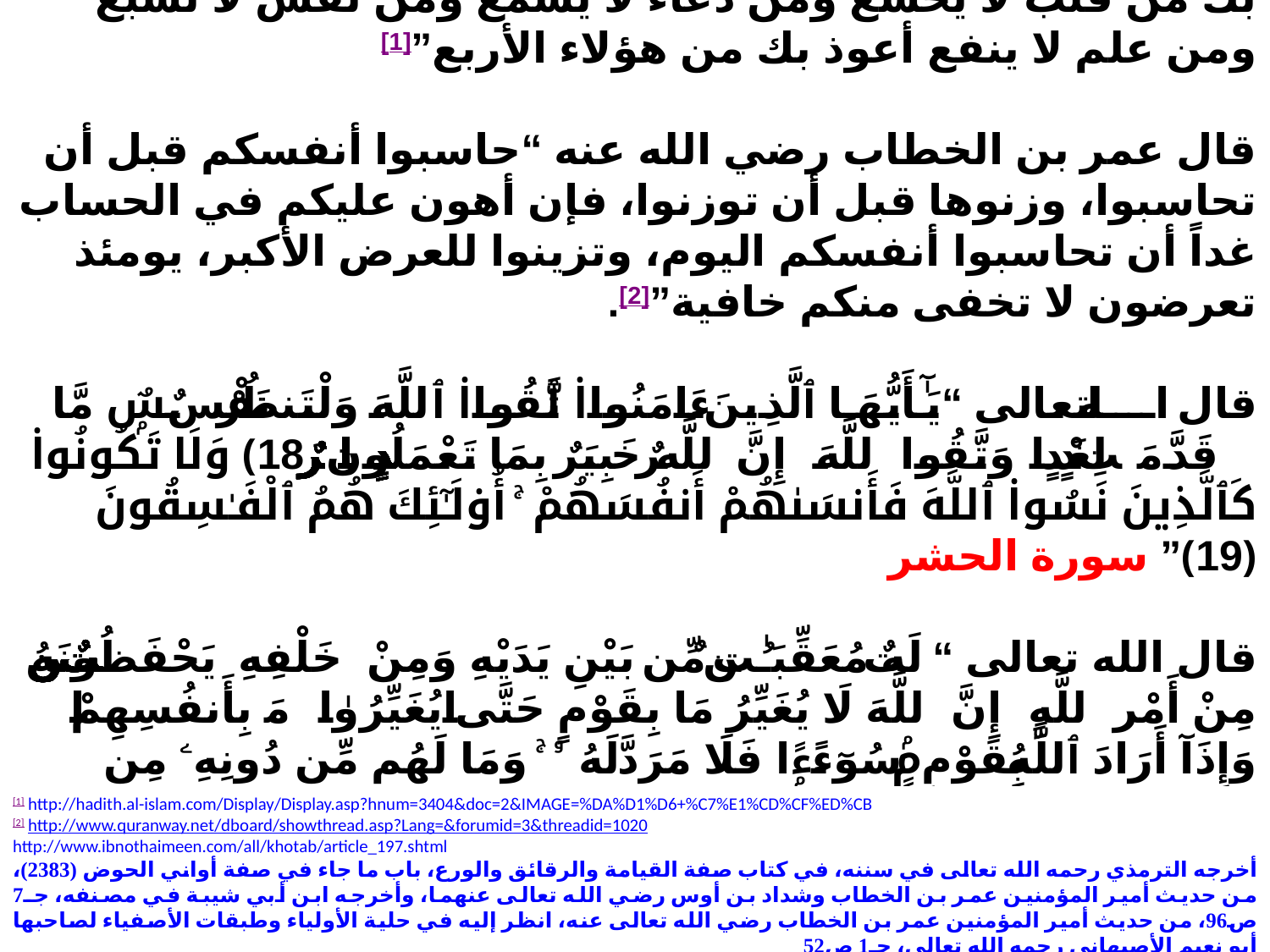

كان رسول الله ‏ ‏صلى الله عليه وسلم ‏ ‏يقول  “‏اللهم إني أعوذ بك من قلب لا يخشع ومن دعاء لا يسمع ومن نفس لا تشبع ومن علم لا ينفع أعوذ بك من هؤلاء الأربع”[1]

قال عمر بن الخطاب رضي الله عنه “حاسبوا أنفسكم قبل أن تحاسبوا، وزنوها قبل أن توزنوا، فإن أهون عليكم في الحساب غداً أن تحاسبوا أنفسكم اليوم، وتزينوا للعرض الأكبر، يومئذ تعرضون لا تخفى منكم خافية”[2].

قال الله تعالى “يَـٰٓأَيُّهَا ٱلَّذِينَ ءَامَنُوا۟ ٱتَّقُوا۟ ٱللَّهَ وَلْتَنظُرْ نَفْسٌۭ مَّا قَدَّمَتْ لِغَدٍۢ ۖ وَٱتَّقُوا۟ ٱللَّهَ ۚ إِنَّ ٱللَّهَ خَبِيرٌۢ بِمَا تَعْمَلُونَ ﴿18﴾ وَلَا تَكُونُوا۟ كَٱلَّذِينَ نَسُوا۟ ٱللَّهَ فَأَنسَىٰهُمْ أَنفُسَهُمْ ۚ أُو۟لَـٰٓئِكَ هُمُ ٱلْفَـٰسِقُونَ ﴿19﴾” سورة الحشر

قال الله تعالى “لَهُۥ مُعَقِّبَـٰتٌۭ مِّنۢ بَيْنِ يَدَيْهِ وَمِنْ خَلْفِهِۦ يَحْفَظُونَهُۥ مِنْ أَمْرِ ٱللَّهِ ۗ إِنَّ ٱللَّهَ لَا يُغَيِّرُ مَا بِقَوْمٍ حَتَّىٰ يُغَيِّرُوا۟ مَا بِأَنفُسِهِمْ ۗ وَإِذَآ أَرَادَ ٱللَّهُ بِقَوْمٍۢ سُوٓءًۭا فَلَا مَرَدَّ لَهُۥ ۚ وَمَا لَهُم مِّن دُونِهِۦ مِن وَالٍ﴿11﴾” سورة الرعد

[1] http://hadith.al-islam.com/Display/Display.asp?hnum=3404&doc=2&IMAGE=%DA%D1%D6+%C7%E1%CD%CF%ED%CB
[2] http://www.quranway.net/dboard/showthread.asp?Lang=&forumid=3&threadid=1020
http://www.ibnothaimeen.com/all/khotab/article_197.shtml
أخرجه الترمذي رحمه الله تعالى في سننه، في كتاب صفة القيامة والرقائق والورع، باب ما جاء في صفة أواني الحوض (2383)، من حديث أمير المؤمنين عمر بن الخطاب وشداد بن أوس رضي الله تعالى عنهما، وأخرجه ابن أبي شيبة في مصنفه، جـ7 ص96، من حديث أمير المؤمنين عمر بن الخطاب رضي الله تعالى عنه، انظر إليه في حلية الأولياء وطبقات الأصفياء لصاحبها أبو نعيم الأصبهاني رحمه الله تعالى، جـ1 ص52